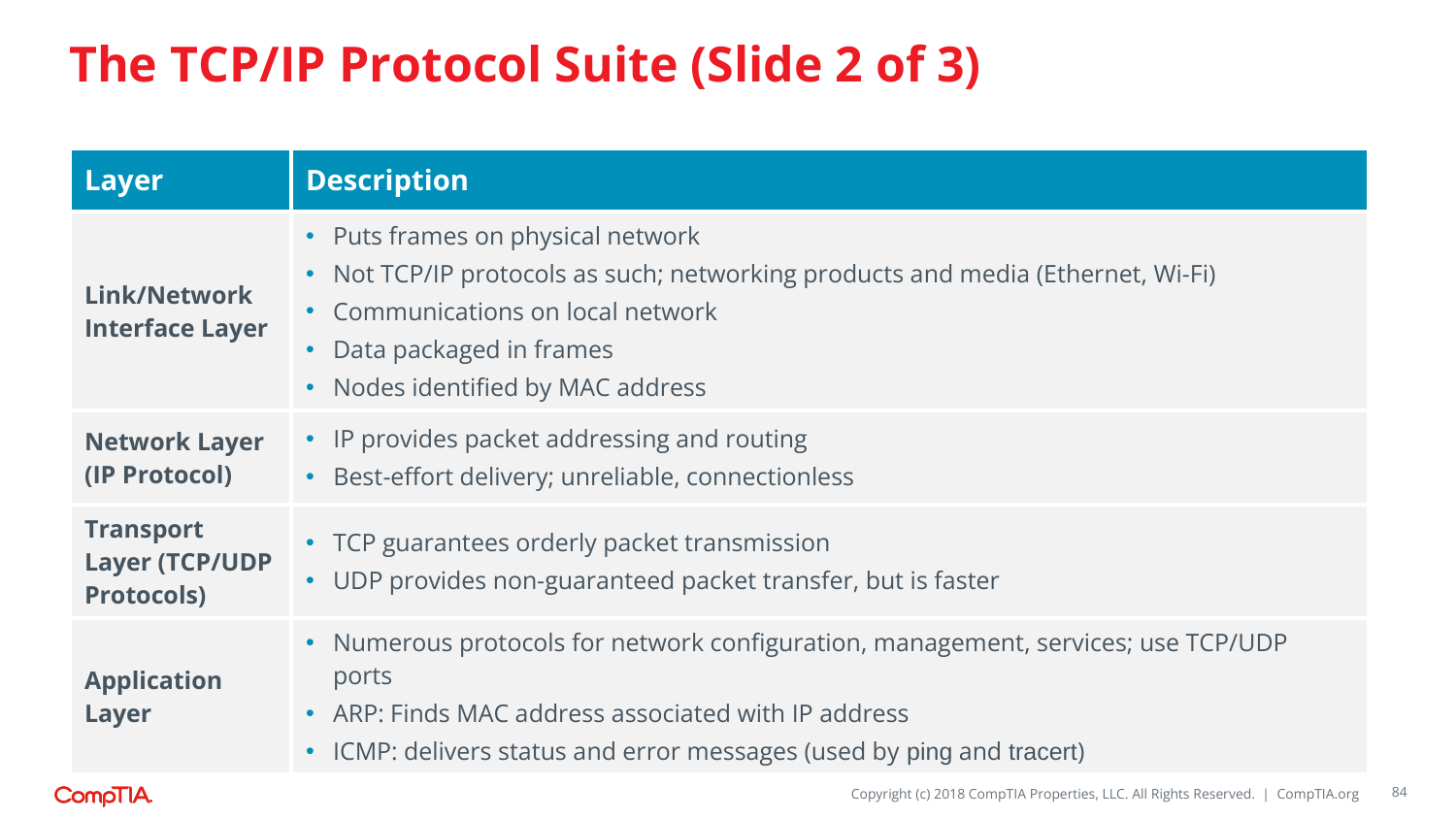

# The TCP/IP Protocol Suite (Slide 2 of 3)
| Layer | Description |
| --- | --- |
| Link/Network Interface Layer | Puts frames on physical network Not TCP/IP protocols as such; networking products and media (Ethernet, Wi-Fi) Communications on local network Data packaged in frames Nodes identified by MAC address |
| Network Layer (IP Protocol) | IP provides packet addressing and routing Best-effort delivery; unreliable, connectionless |
| Transport Layer (TCP/UDP Protocols) | TCP guarantees orderly packet transmission UDP provides non-guaranteed packet transfer, but is faster |
| Application Layer | Numerous protocols for network configuration, management, services; use TCP/UDP ports ARP: Finds MAC address associated with IP address ICMP: delivers status and error messages (used by ping and tracert) |
84